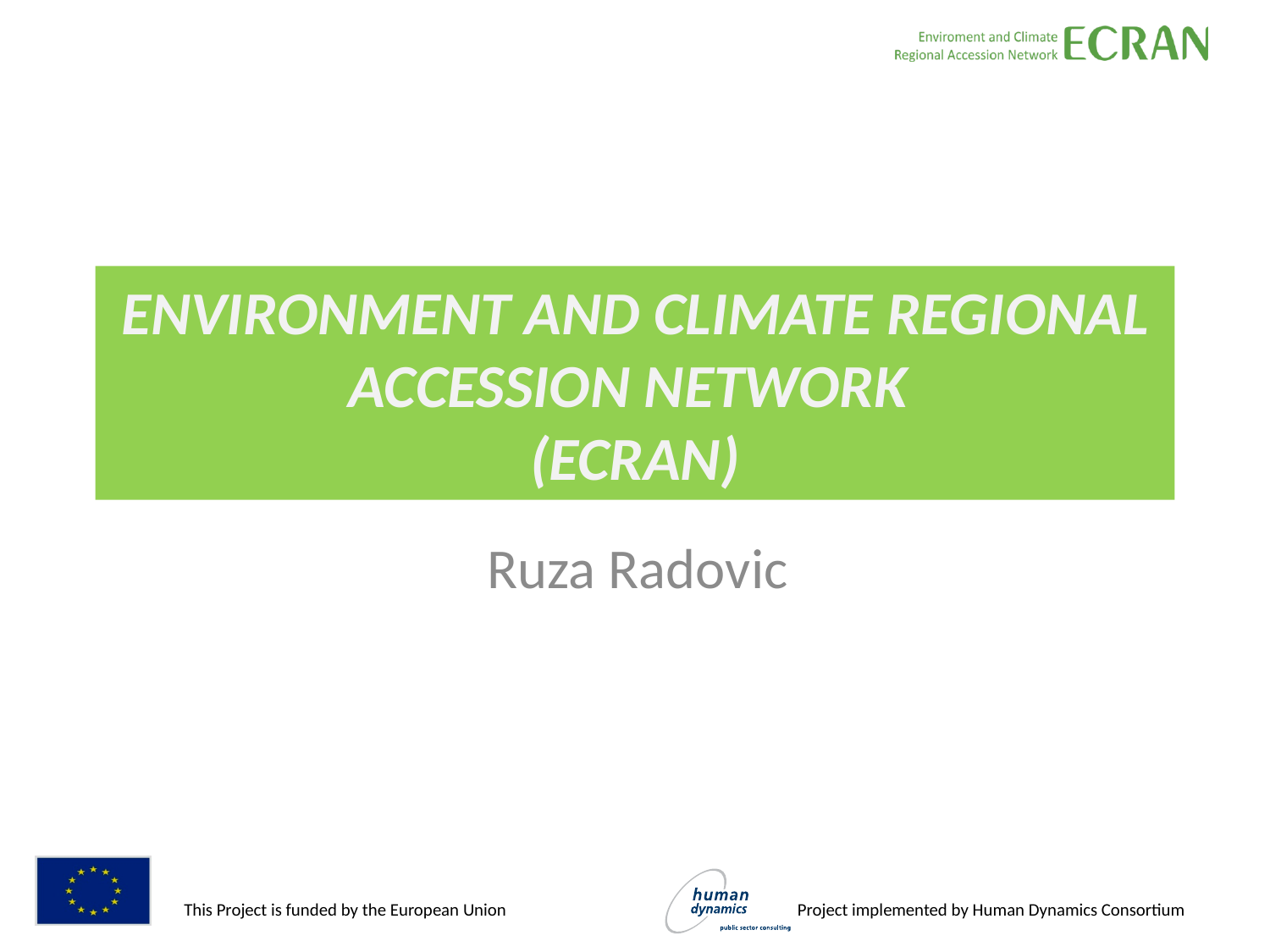

# ENVIRONMENT AND CLIMATE REGIONAL ACCESSION NETWORK (ECRAN)
Ruza Radovic